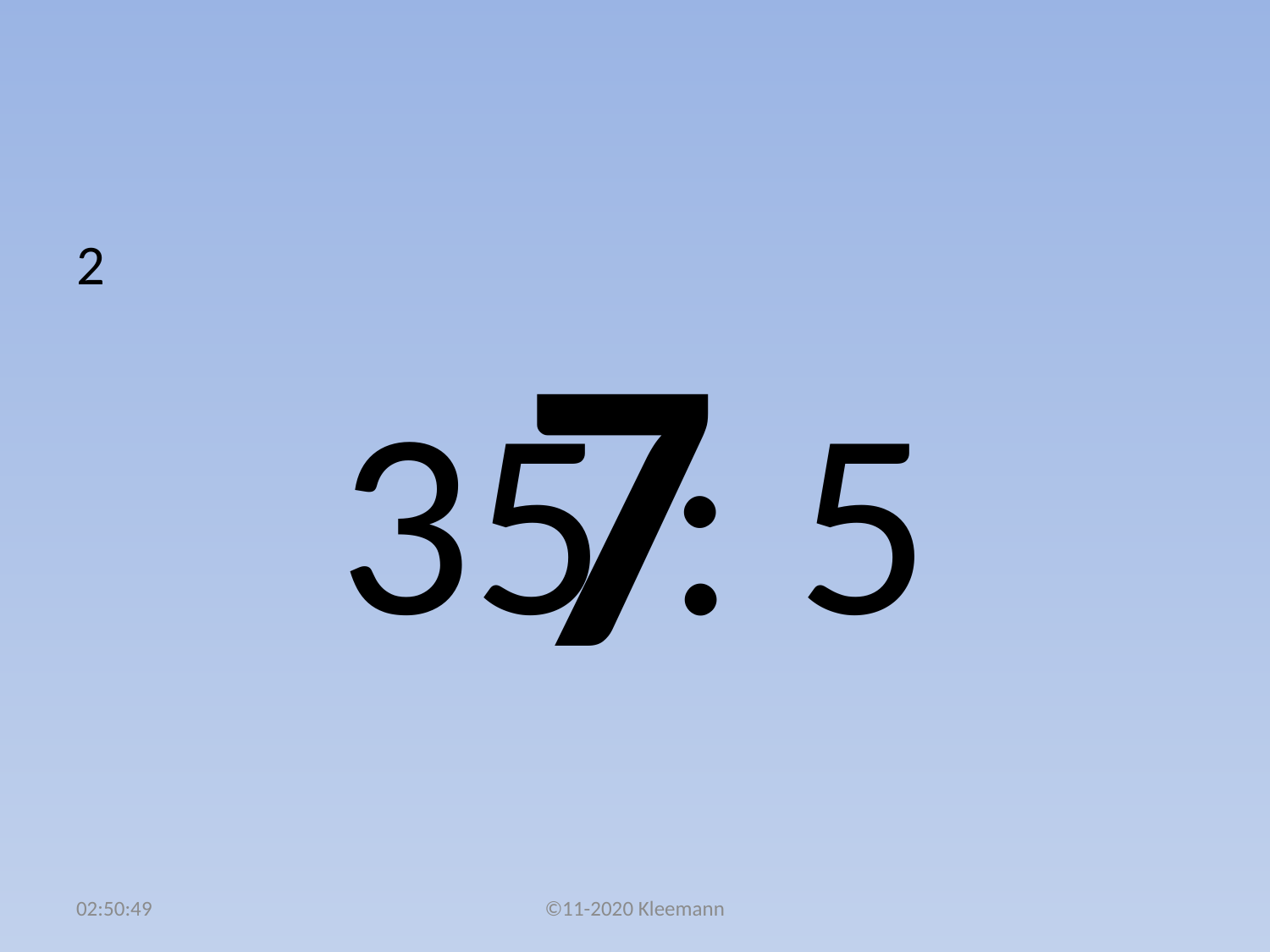

#
2
35 : 5
7
02:50:49
©11-2020 Kleemann